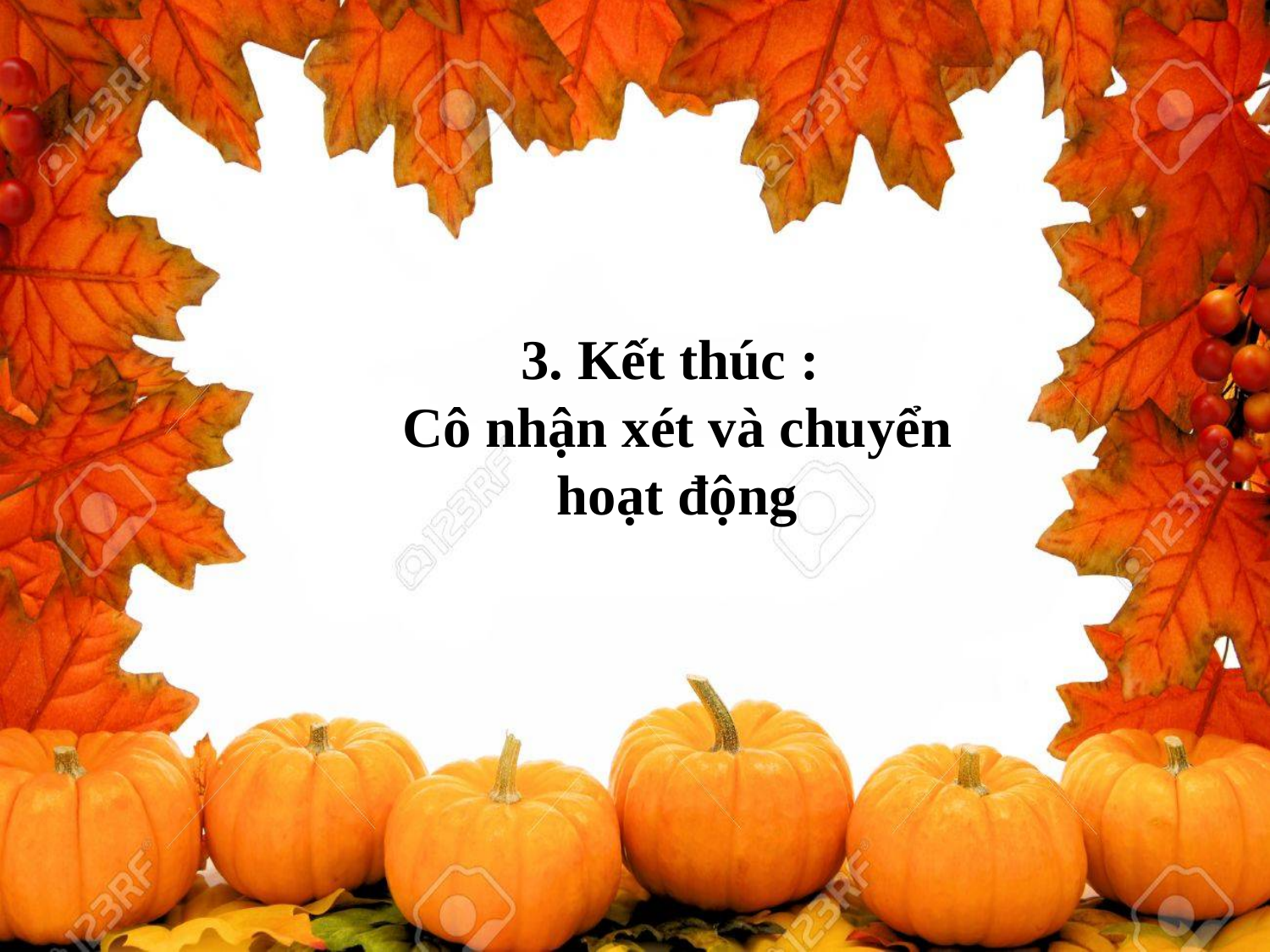

3. Kết thúc :
Cô nhận xét và chuyển hoạt động